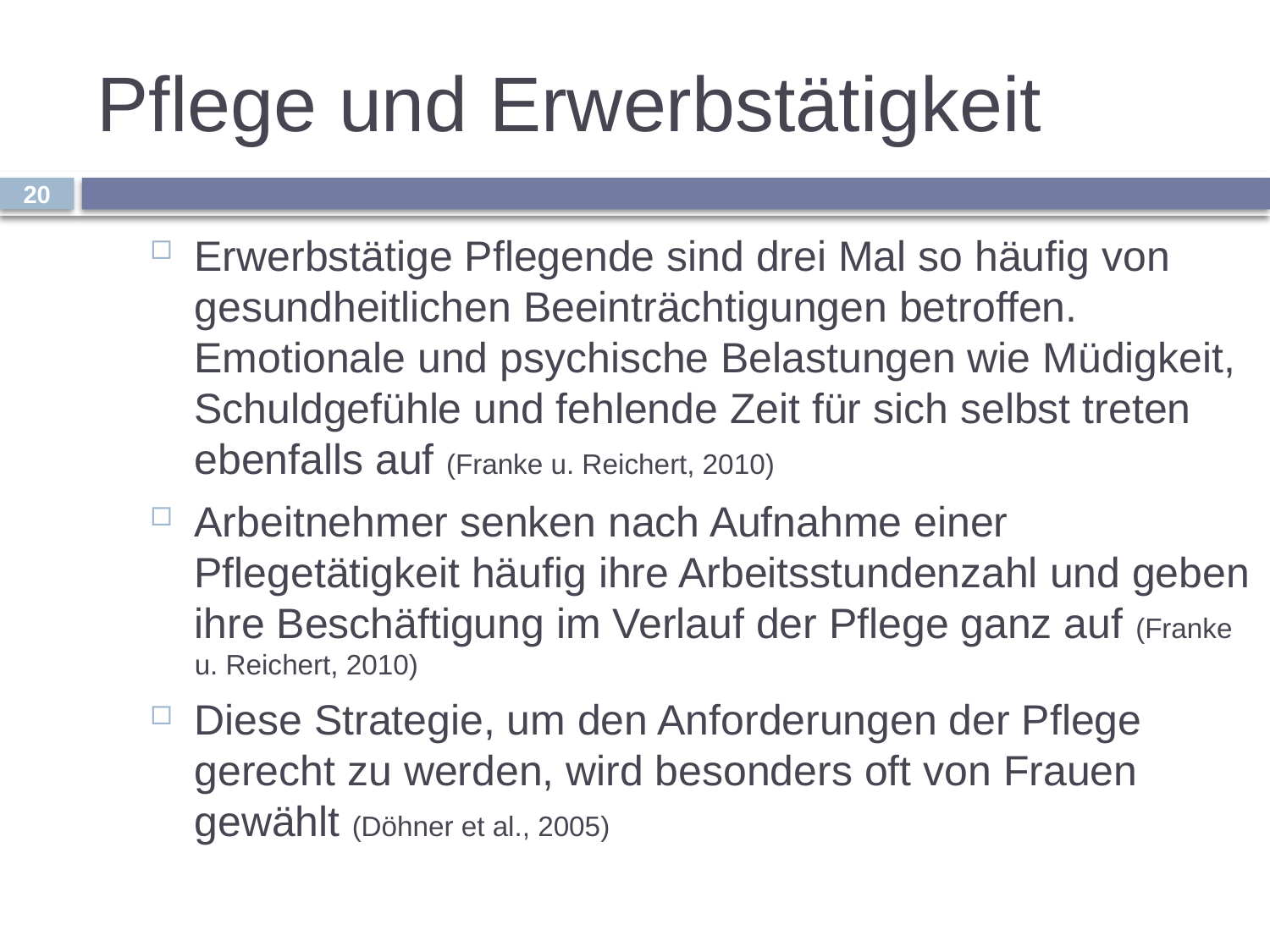

# Pflege und Erwerbstätigkeit
20
Erwerbstätige Pflegende sind drei Mal so häufig von gesundheitlichen Beeinträchtigungen betroffen. Emotionale und psychische Belastungen wie Müdigkeit, Schuldgefühle und fehlende Zeit für sich selbst treten ebenfalls auf (Franke u. Reichert, 2010)
Arbeitnehmer senken nach Aufnahme einer Pflegetätigkeit häufig ihre Arbeitsstundenzahl und geben ihre Beschäftigung im Verlauf der Pflege ganz auf (Franke u. Reichert, 2010)
Diese Strategie, um den Anforderungen der Pflege gerecht zu werden, wird besonders oft von Frauen gewählt (Döhner et al., 2005)